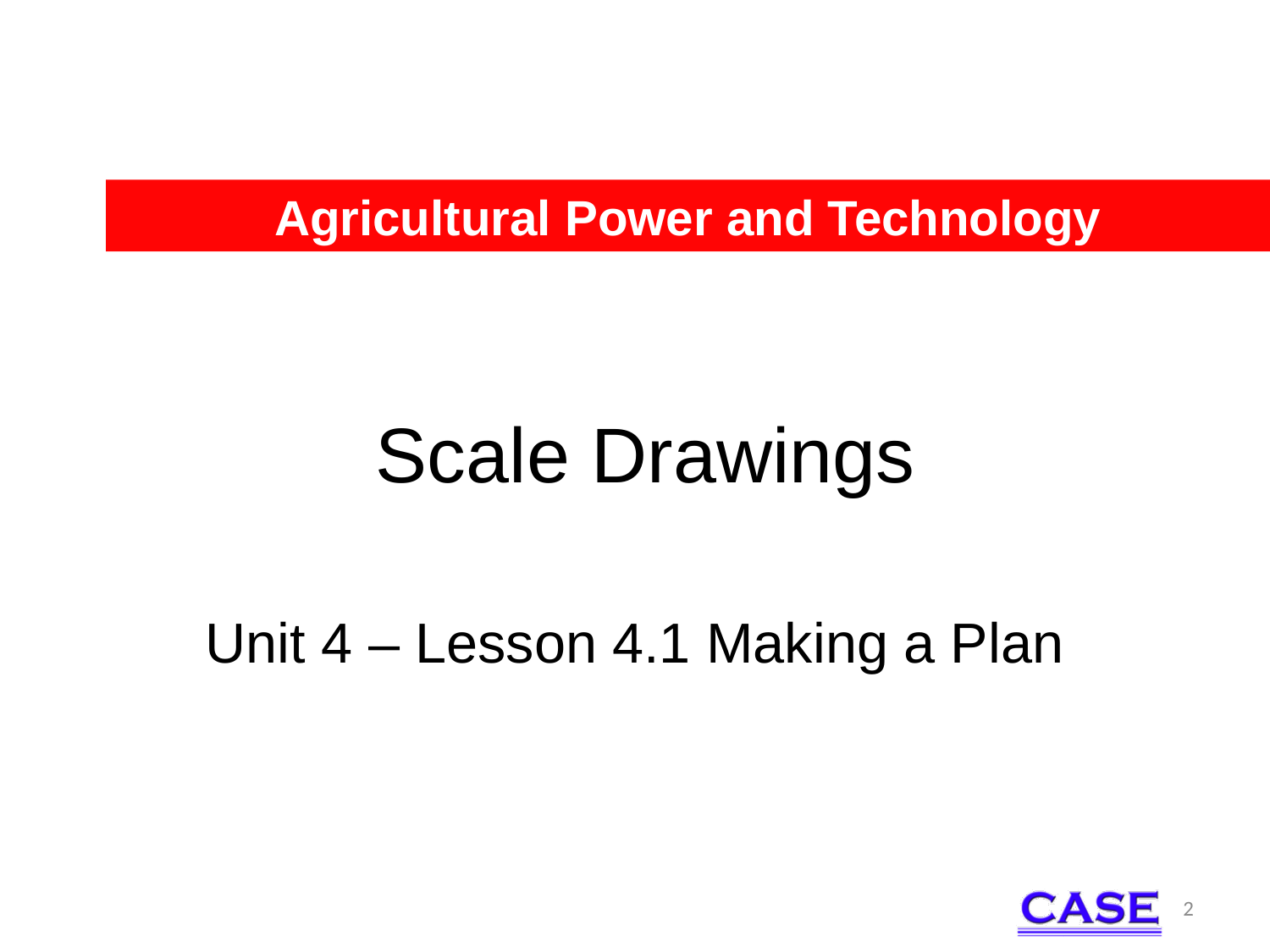

Agricultural Power and Technology
# Scale Drawings
Unit 4 – Lesson 4.1 Making a Plan
2